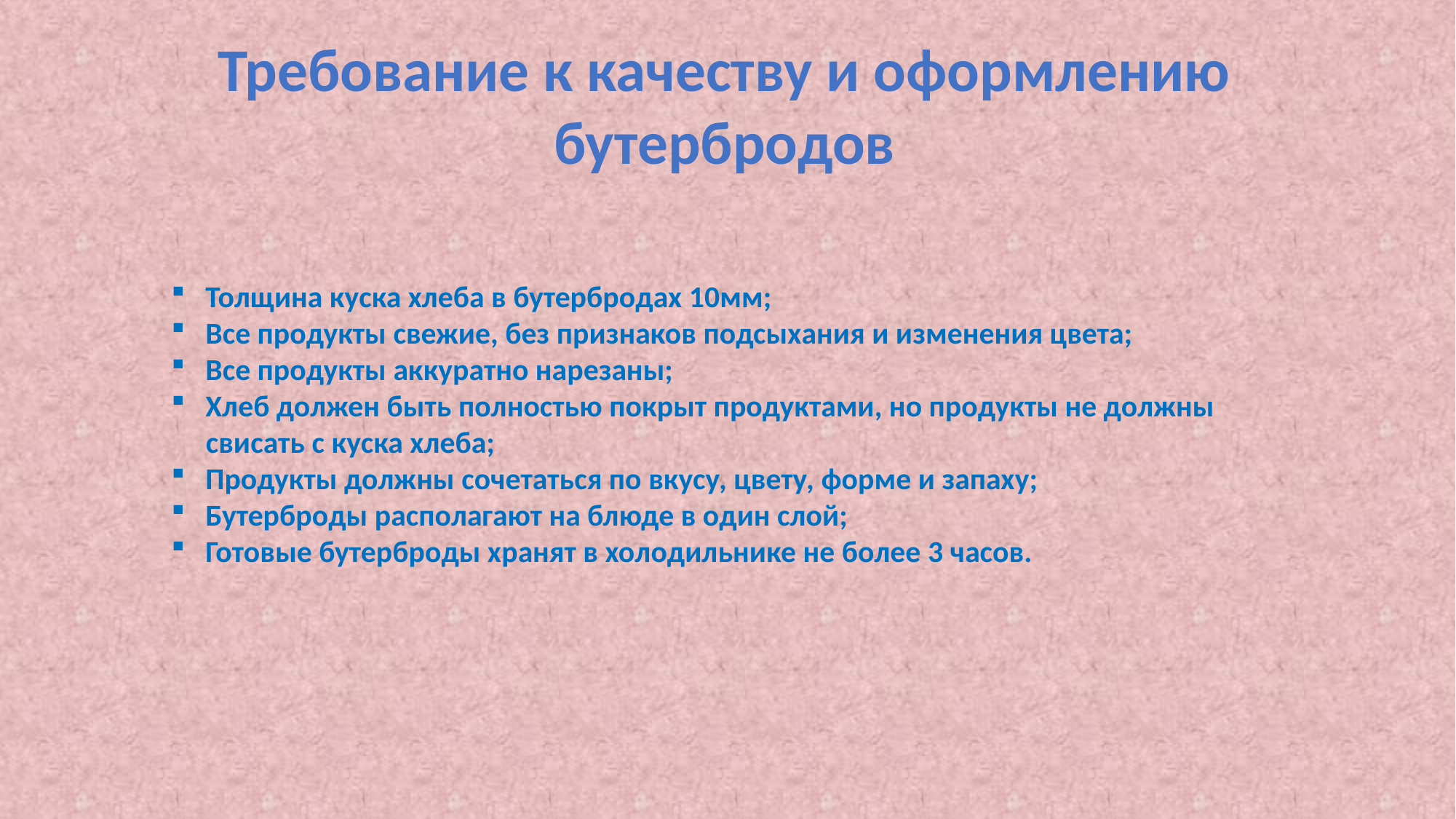

Требование к качеству и оформлению
бутербродов
Толщина куска хлеба в бутербродах 10мм;
Все продукты свежие, без признаков подсыхания и изменения цвета;
Все продукты аккуратно нарезаны;
Хлеб должен быть полностью покрыт продуктами, но продукты не должны
     свисать с куска хлеба;
Продукты должны сочетаться по вкусу, цвету, форме и запаху;
Бутерброды располагают на блюде в один слой;
Готовые бутерброды хранят в холодильнике не более 3 часов.